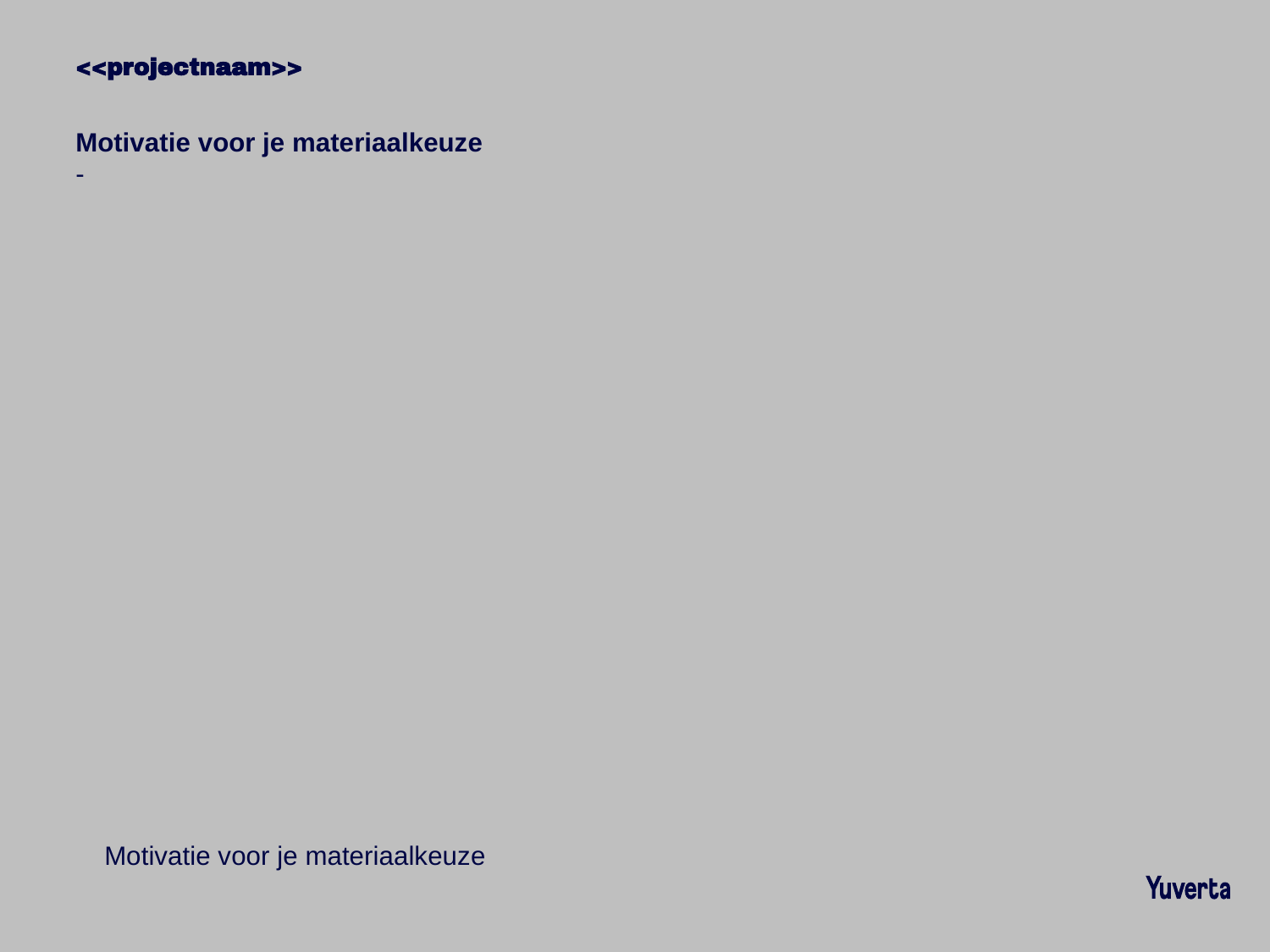

<<projectnaam>>
Motivatie voor je materiaalkeuze
-
Motivatie voor je materiaalkeuze